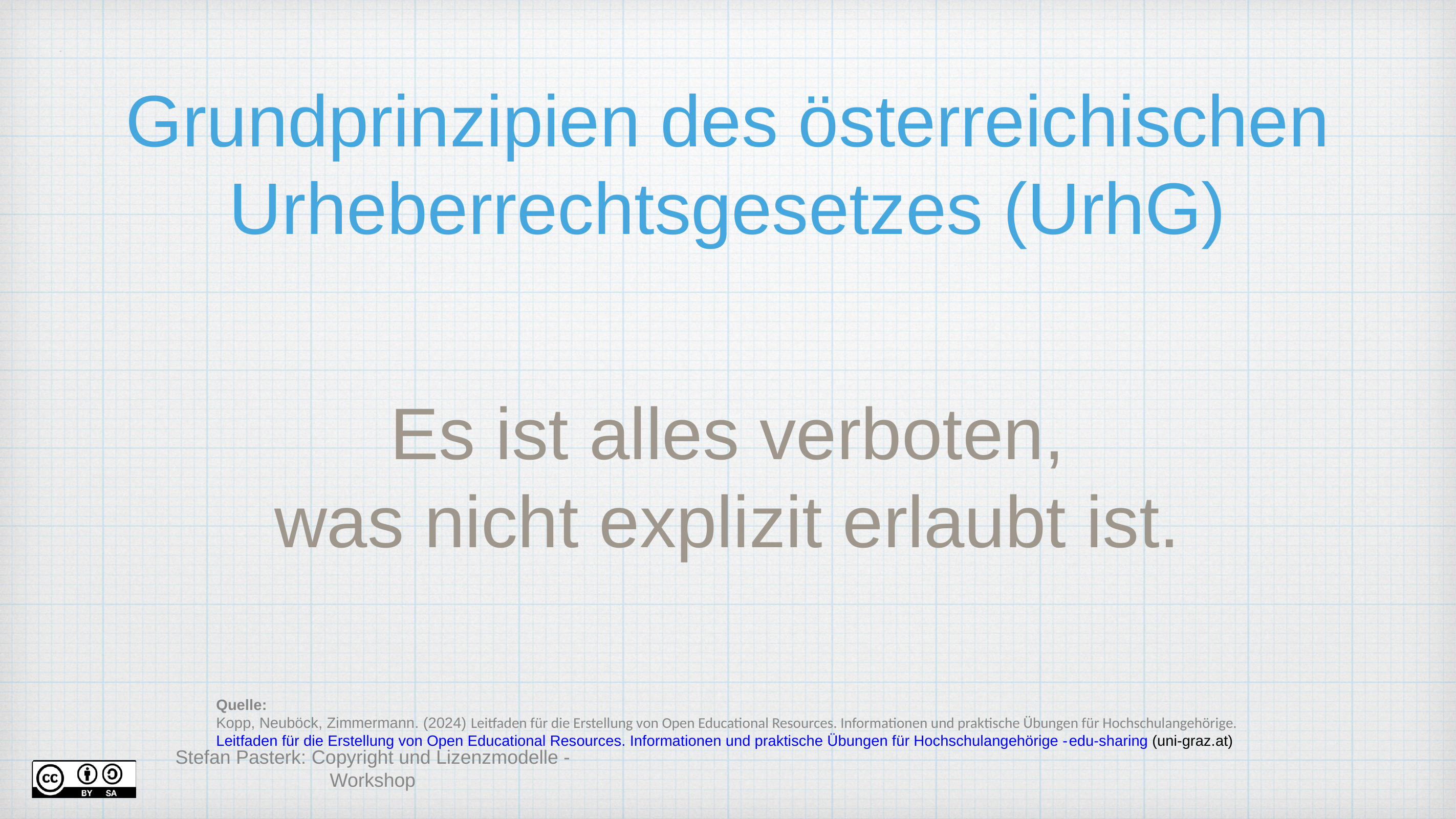

# Grundprinzipien des österreichischen Urheberrechtsgesetzes (UrhG)
Es ist alles verboten,
was nicht explizit erlaubt ist.
Quelle:
Kopp, Neuböck, Zimmermann. (2024) Leitfaden für die Erstellung von Open Educational Resources. Informationen und praktische Übungen für Hochschulangehörige. Leitfaden für die Erstellung von Open Educational Resources. Informationen und praktische Übungen für Hochschulangehörige -edu-sharing (uni-graz.at)
Stefan Pasterk: Copyright und Lizenzmodelle - Workshop